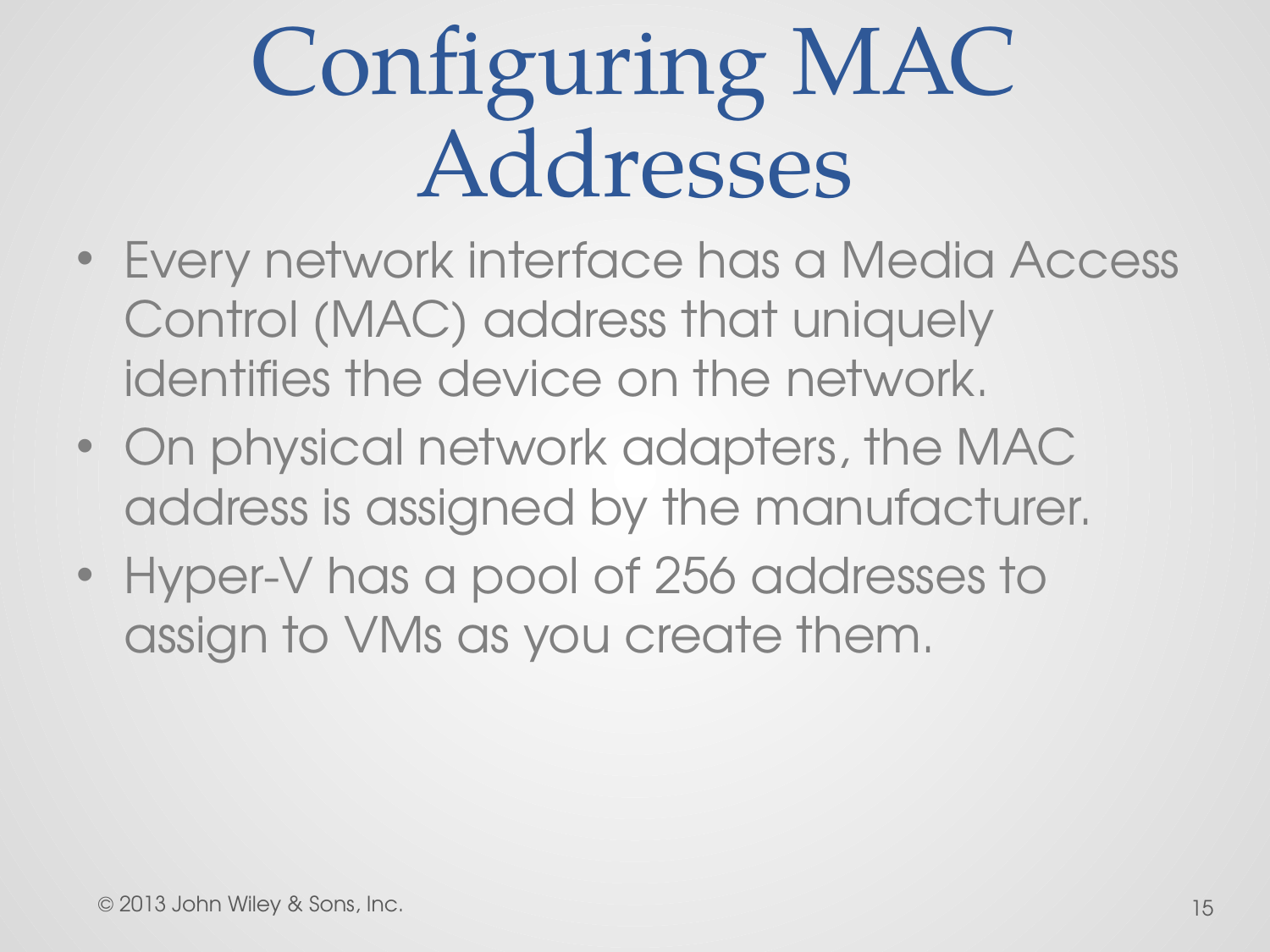

# Configuring MAC Addresses
Every network interface has a Media Access Control (MAC) address that uniquely identifies the device on the network.
On physical network adapters, the MAC address is assigned by the manufacturer.
Hyper-V has a pool of 256 addresses to assign to VMs as you create them.
© 2013 John Wiley & Sons, Inc.
15